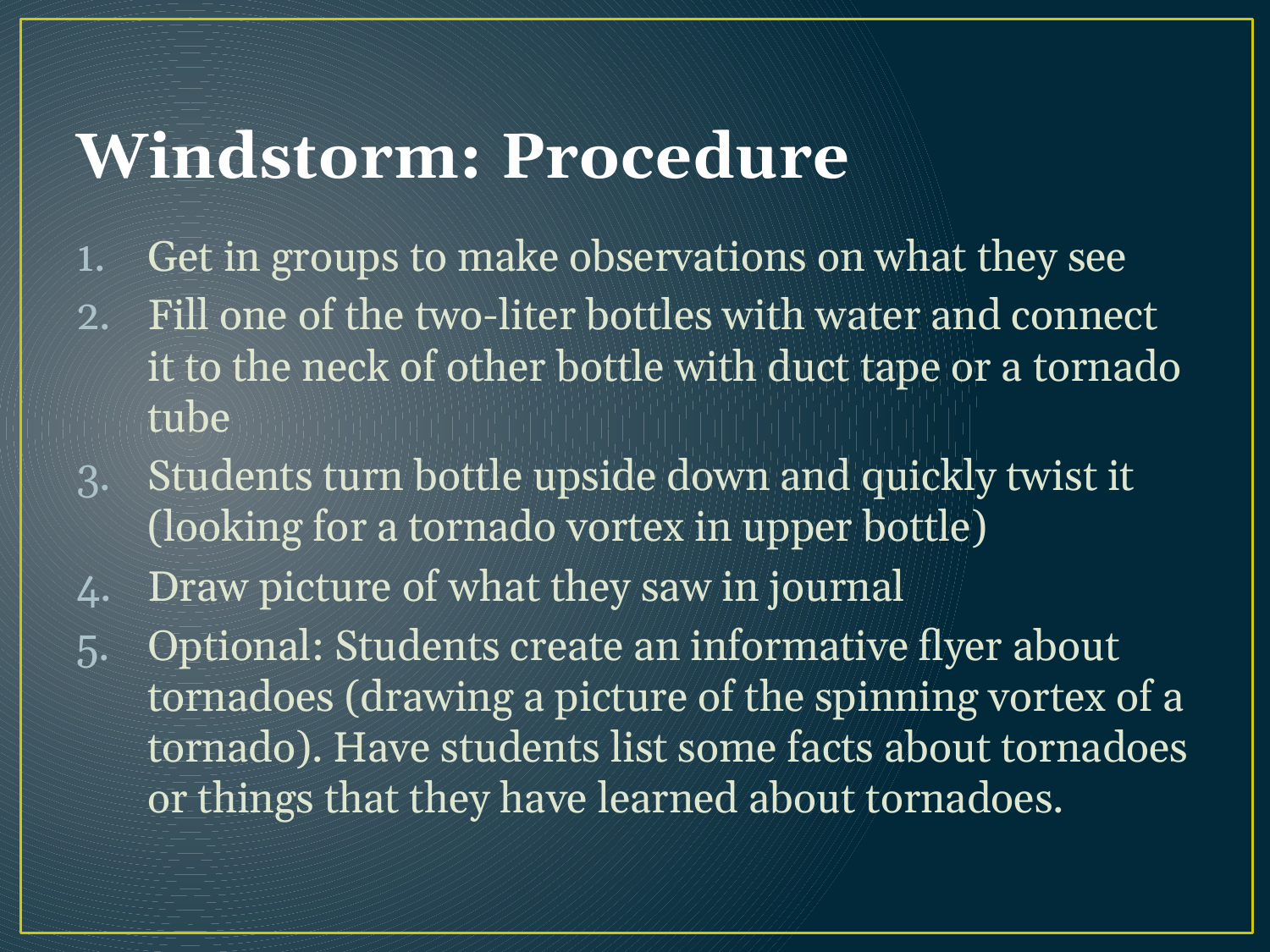

# Windstorm: Procedure
Get in groups to make observations on what they see
Fill one of the two-liter bottles with water and connect it to the neck of other bottle with duct tape or a tornado tube
Students turn bottle upside down and quickly twist it (looking for a tornado vortex in upper bottle)
Draw picture of what they saw in journal
Optional: Students create an informative flyer about tornadoes (drawing a picture of the spinning vortex of a tornado). Have students list some facts about tornadoes or things that they have learned about tornadoes.